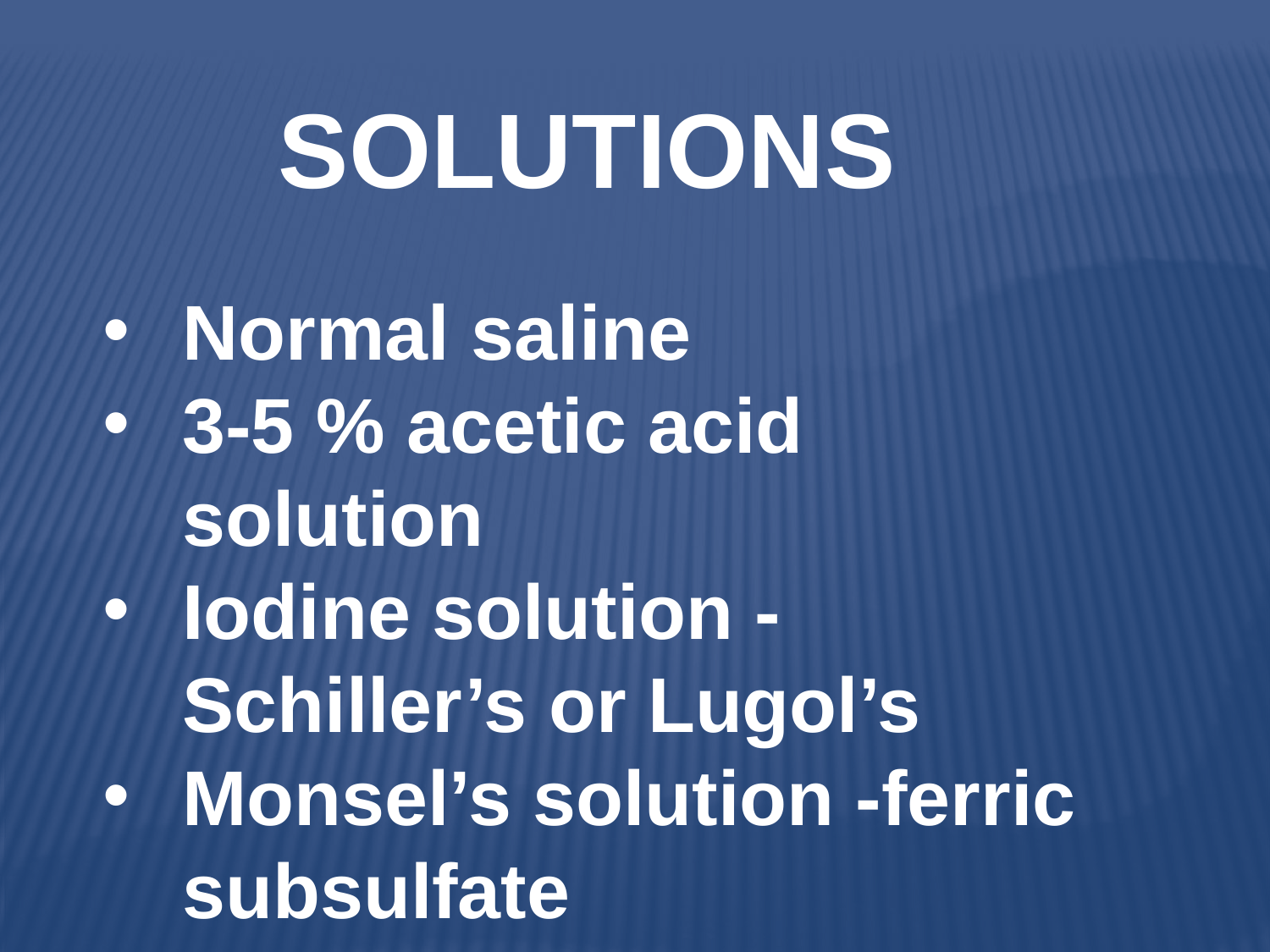

SOLUTIONS

Normal saline
3-5 % acetic acid solution
Iodine solution -Schiller’s or Lugol’s
Monsel’s solution -ferric subsulfate